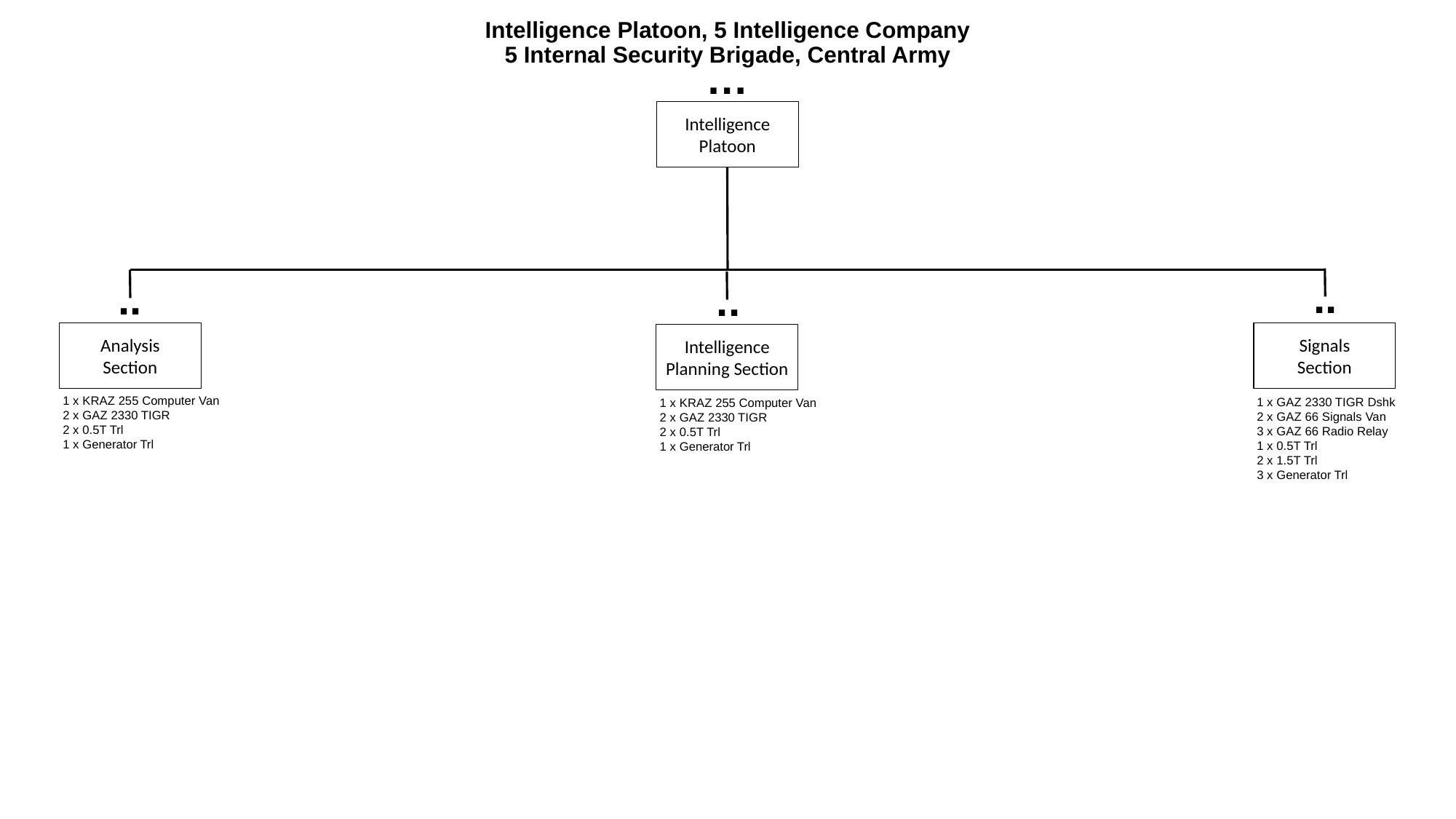

# Intelligence Platoon, 5 Intelligence Company 5 Internal Security Brigade, Central Army
…
Intelligence Platoon
..
..
..
Analysis
Section
Signals
Section
Intelligence Planning Section
1 x KRAZ 255 Computer Van
2 x GAZ 2330 TIGR
2 x 0.5T Trl
1 x Generator Trl
1 x GAZ 2330 TIGR Dshk
2 x GAZ 66 Signals Van
3 x GAZ 66 Radio Relay
1 x 0.5T Trl
2 x 1.5T Trl
3 x Generator Trl
1 x KRAZ 255 Computer Van
2 x GAZ 2330 TIGR
2 x 0.5T Trl
1 x Generator Trl